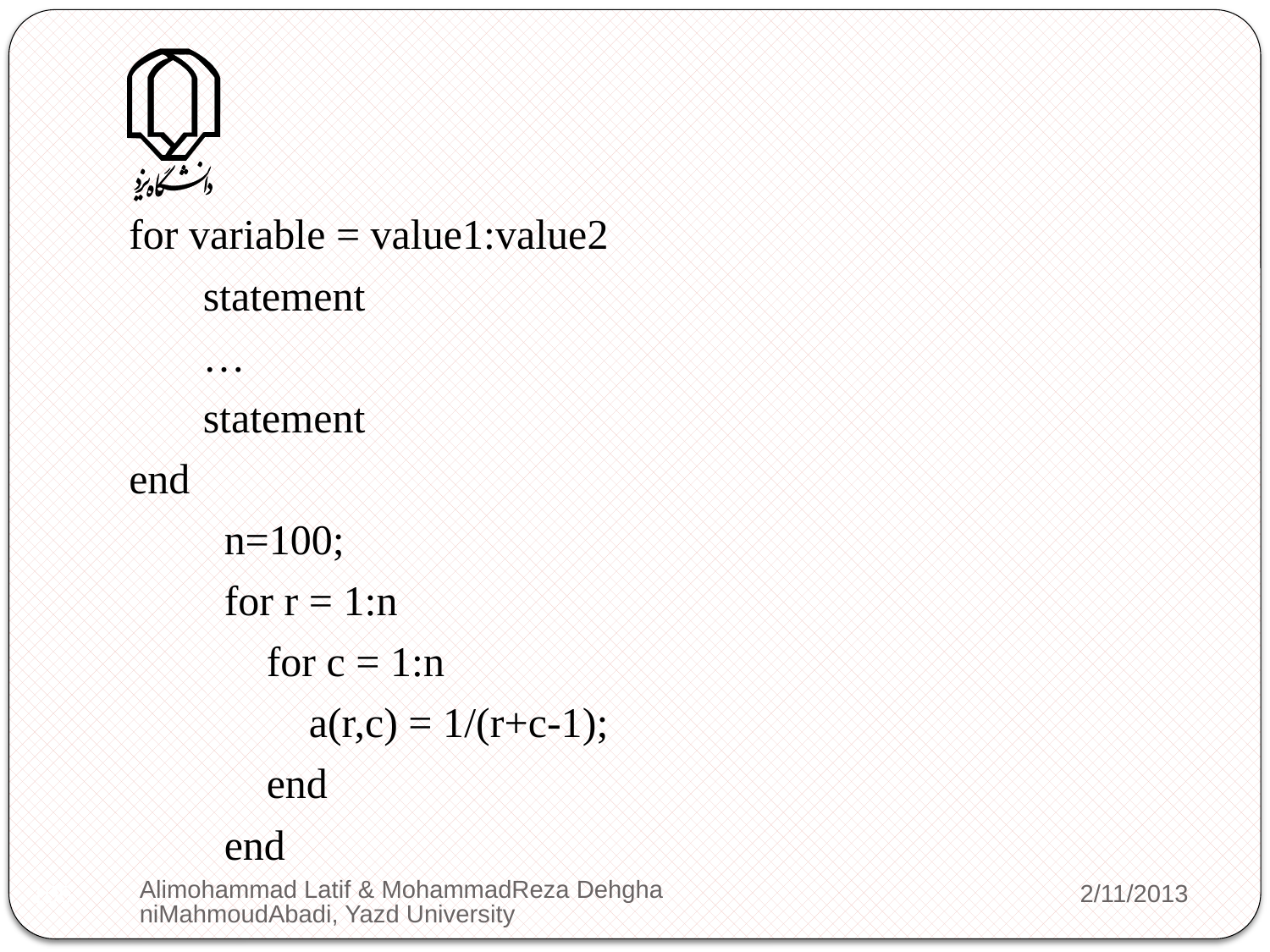

for variable = value1:value2
       statement
       …
       statement
end
         n=100;
         for r = 1:n
             for c = 1:n
                 a(r,c) = 1/(r+c-1);
             end
         end
Alimohammad Latif & MohammadReza DehghaniMahmoudAbadi, Yazd University
2/11/2013
106